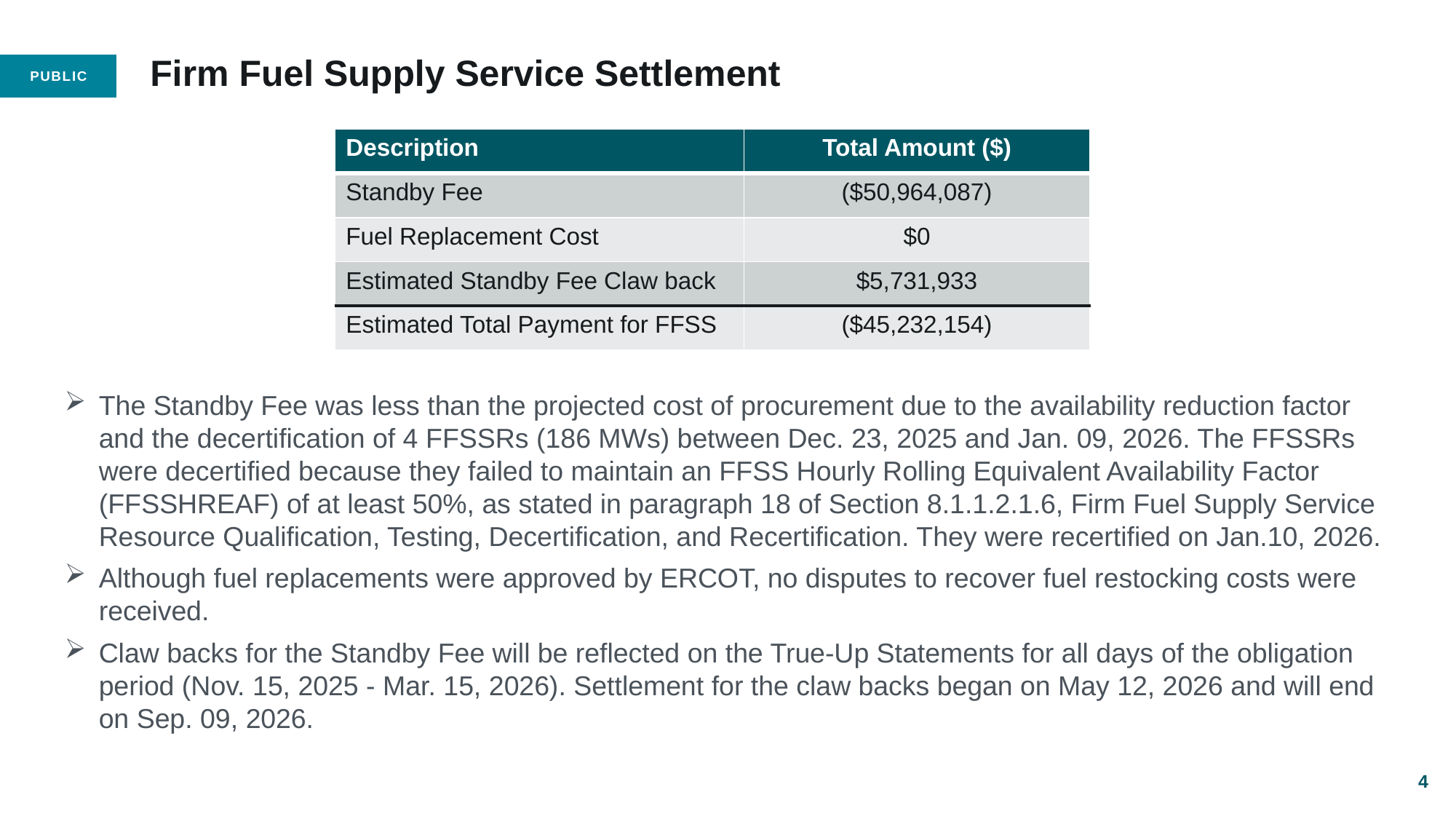

# Firm Fuel Supply Service Settlement
| Description | Total Amount ($) |
| --- | --- |
| Standby Fee | ($50,964,087) |
| Fuel Replacement Cost | $0 |
| Estimated Standby Fee Claw back | $5,731,933 |
| Estimated Total Payment for FFSS | ($45,232,154) |
The Standby Fee was less than the projected cost of procurement due to the availability reduction factor and the decertification of 4 FFSSRs (186 MWs) between Dec. 23, 2025 and Jan. 09, 2026. The FFSSRs were decertified because they failed to maintain an FFSS Hourly Rolling Equivalent Availability Factor (FFSSHREAF) of at least 50%, as stated in paragraph 18 of Section 8.1.1.2.1.6, Firm Fuel Supply Service Resource Qualification, Testing, Decertification, and Recertification. They were recertified on Jan.10, 2026.
Although fuel replacements were approved by ERCOT, no disputes to recover fuel restocking costs were received.
Claw backs for the Standby Fee will be reflected on the True-Up Statements for all days of the obligation period (Nov. 15, 2025 - Mar. 15, 2026). Settlement for the claw backs began on May 12, 2026 and will end on Sep. 09, 2026.

4